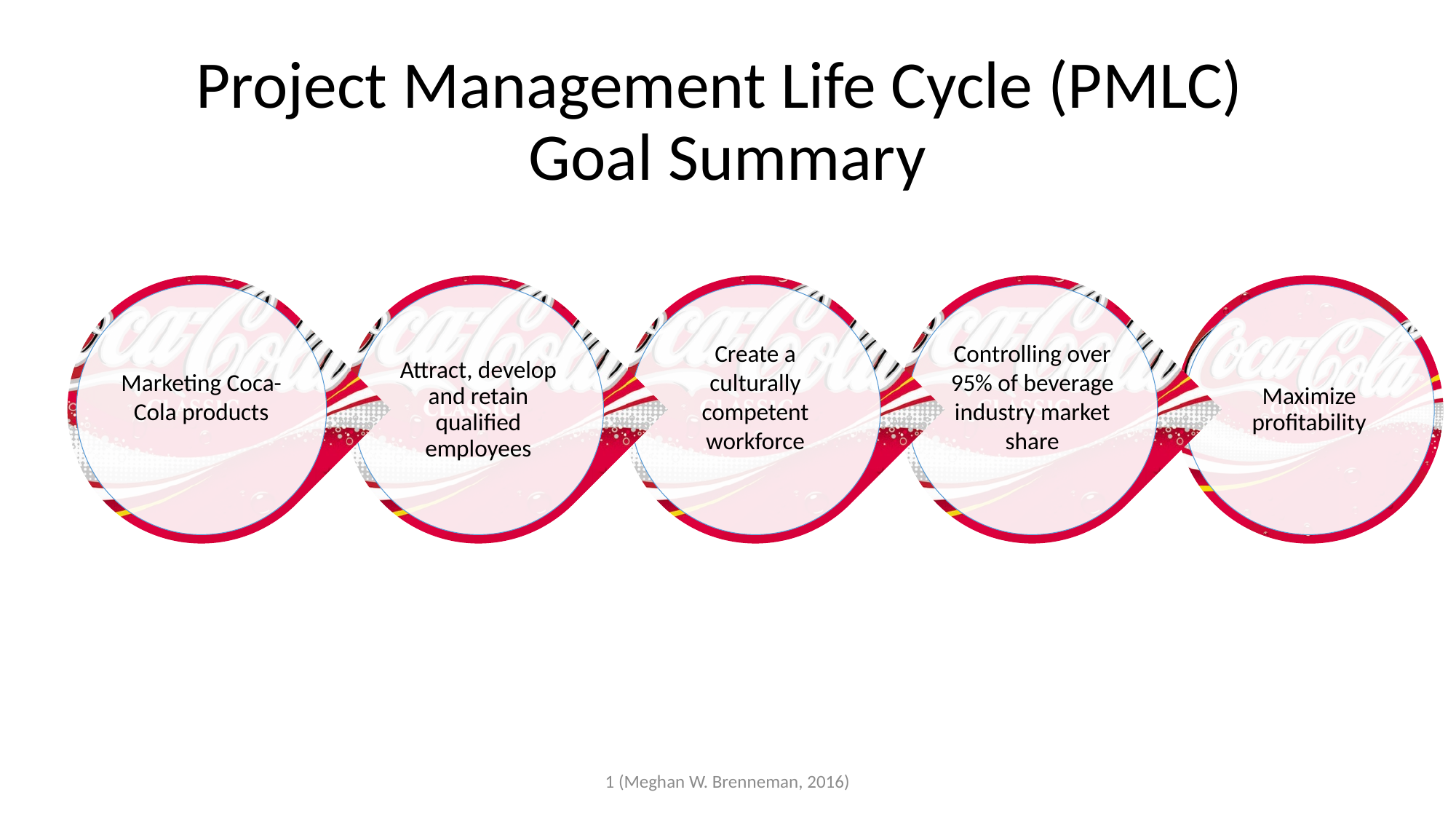

Maximize profitability
Controlling over 95% of beverage industry market share

Create a culturally competent workforce

Attract, develop and retain qualified employees
Marketing Coca-Cola products

# Project Management Life Cycle (PMLC) Goal Summary
1 (Meghan W. Brenneman, 2016)